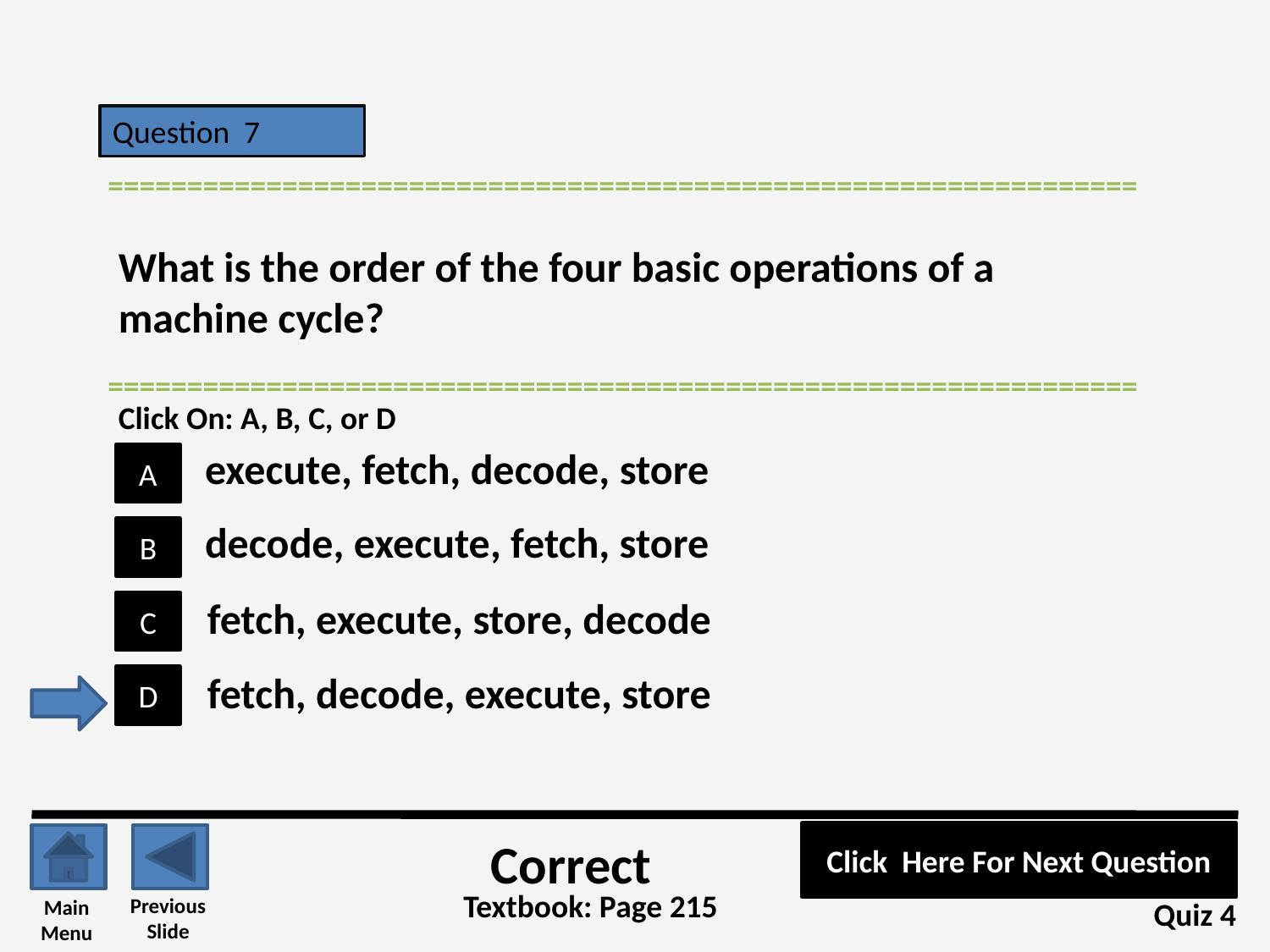

Question  7
=================================================================
What is the order of the four basic operations of a machine cycle?
=================================================================
Click On: A, B, C, or D
execute, fetch, decode, store
A
decode, execute, fetch, store
B

fetch, execute, store, decode
C

fetch, decode, execute, store
D

Click  Here For Next Question

Correct
Textbook: Page 215
Previous
Slide
Main
Menu
Quiz 4